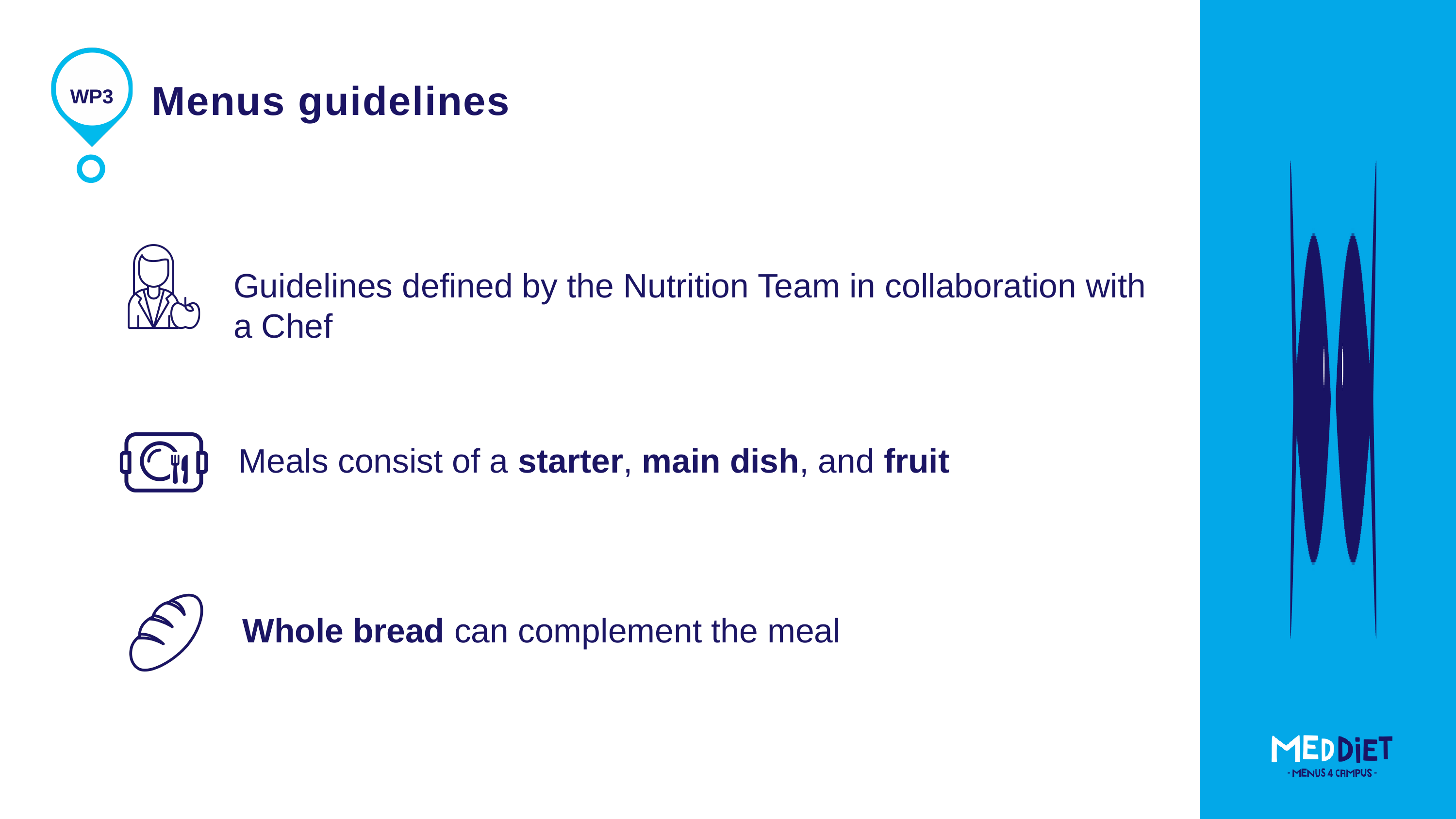

WP3

Menus guidelines

Guidelines defined by the Nutrition Team in collaboration with a Chef

Meals consist of a starter, main dish, and fruit

Whole bread can complement the meal